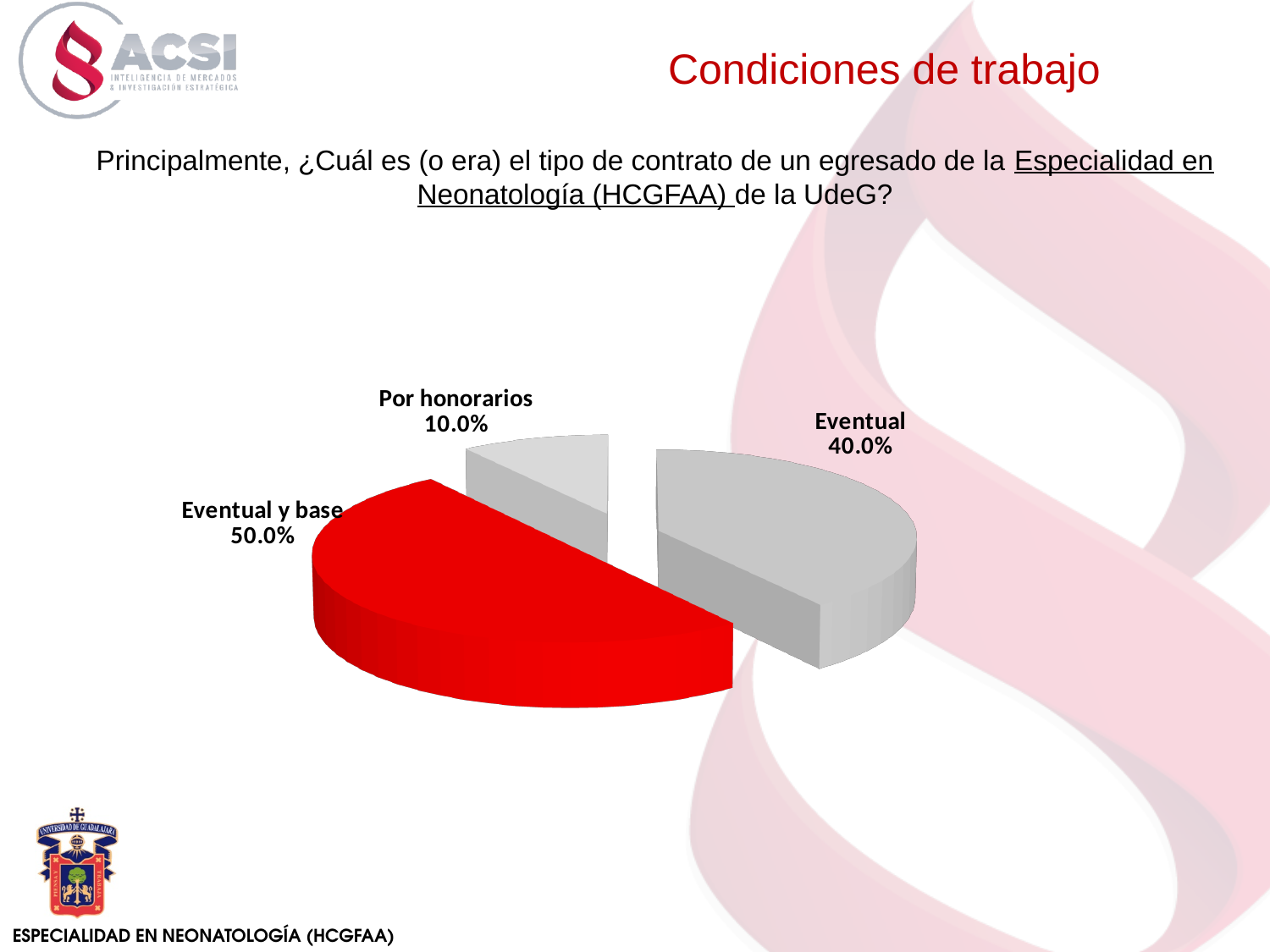

Condiciones de trabajo
Principalmente, ¿Cuál es (o era) el tipo de contrato de un egresado de la Especialidad en Neonatología (HCGFAA) de la UdeG?

[unsupported chart]